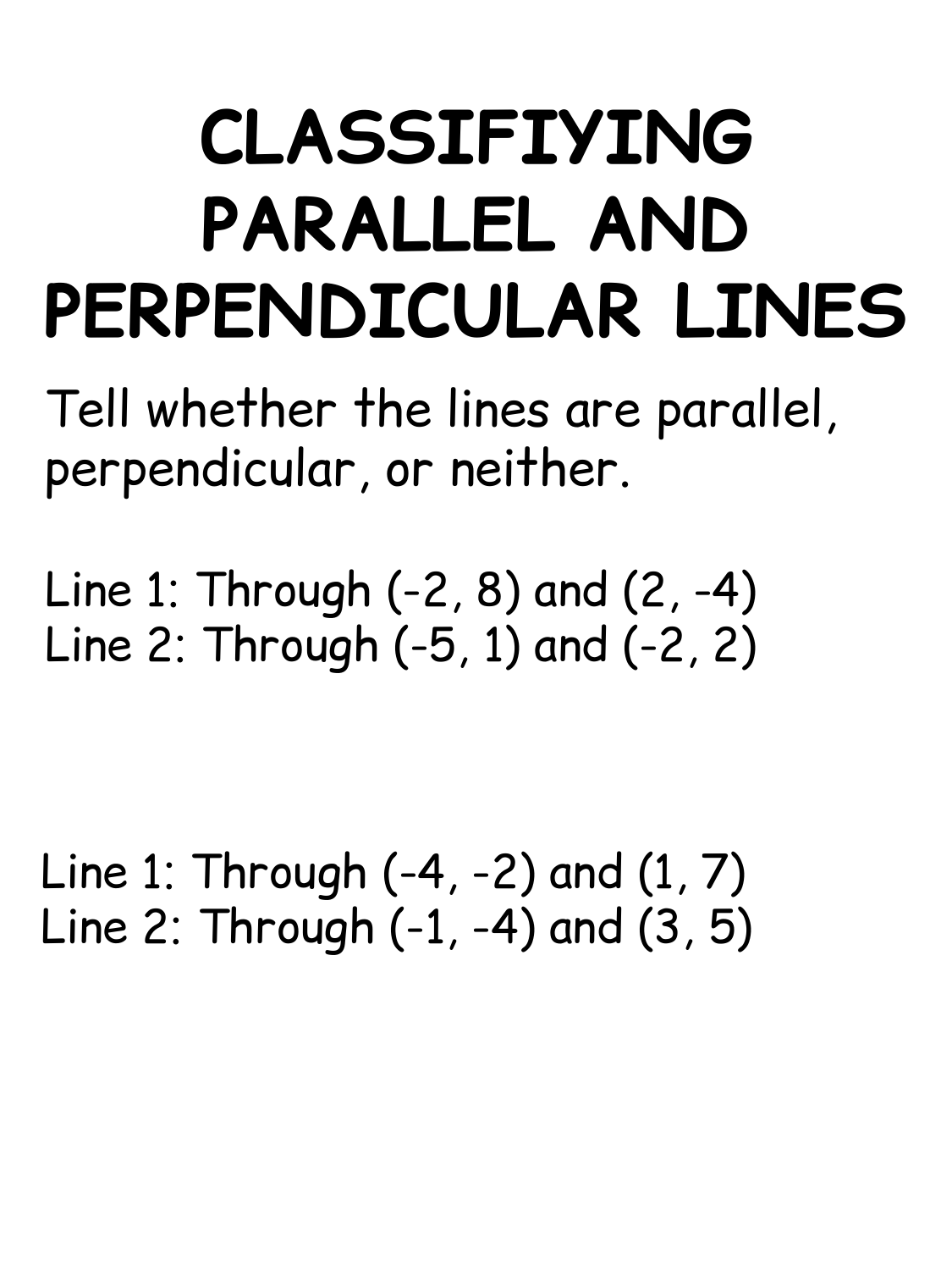

# CLASSIFIYING PARALLEL AND PERPENDICULAR LINES
Tell whether the lines are parallel, perpendicular, or neither.
Line 1: Through (-2, 8) and (2, -4)	 Line 2: Through (-5, 1) and (-2, 2)
Line 1: Through (-4, -2) and (1, 7)
Line 2: Through (-1, -4) and (3, 5)